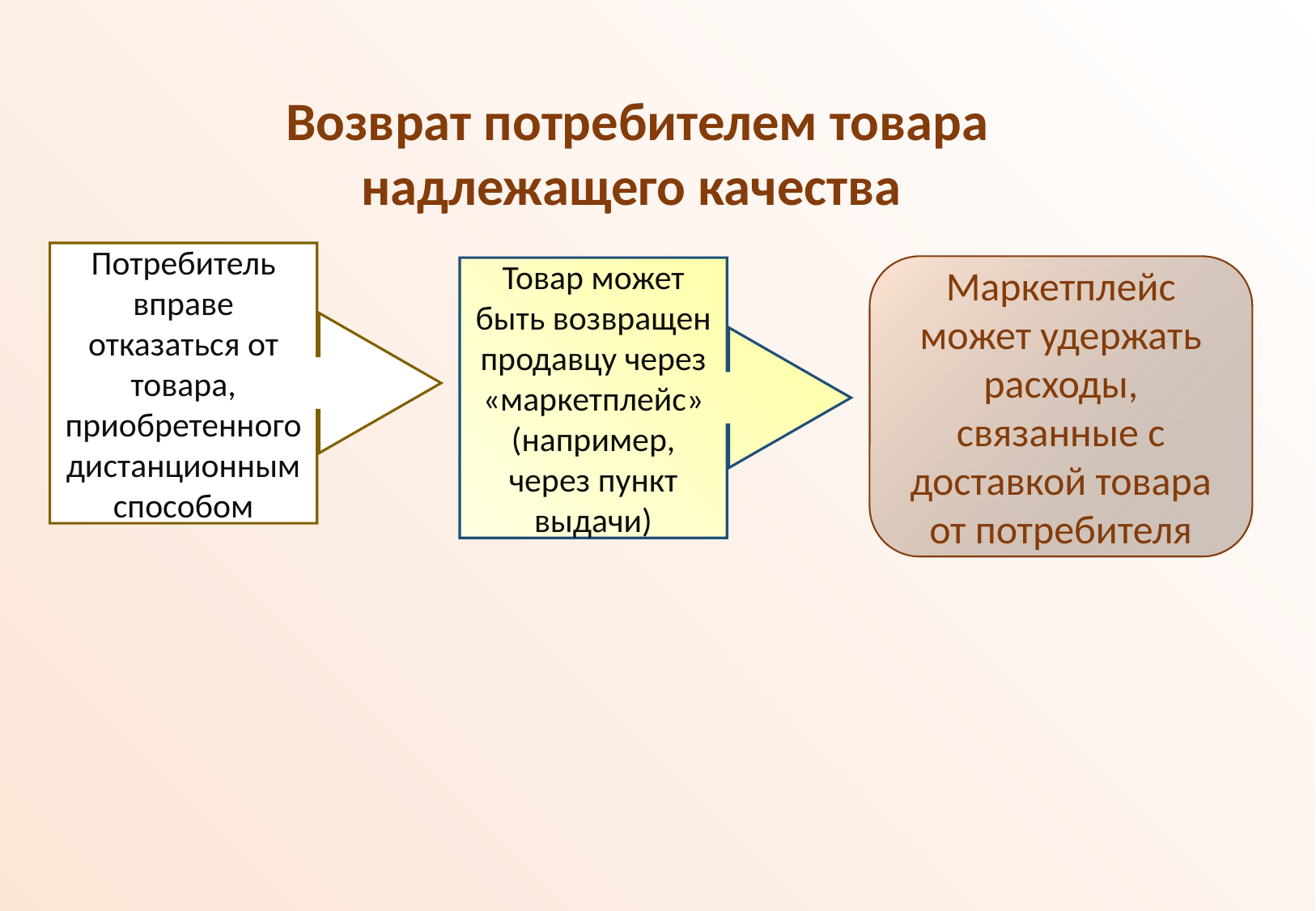

Возврат потребителем товара надлежащего качества
Потребитель вправе отказаться от товара, приобретенного дистанционным способом
Маркетплейс может удержать расходы, связанные с доставкой товара от потребителя
Товар может быть возвращен продавцу через «маркетплейс» (например, через пункт выдачи)